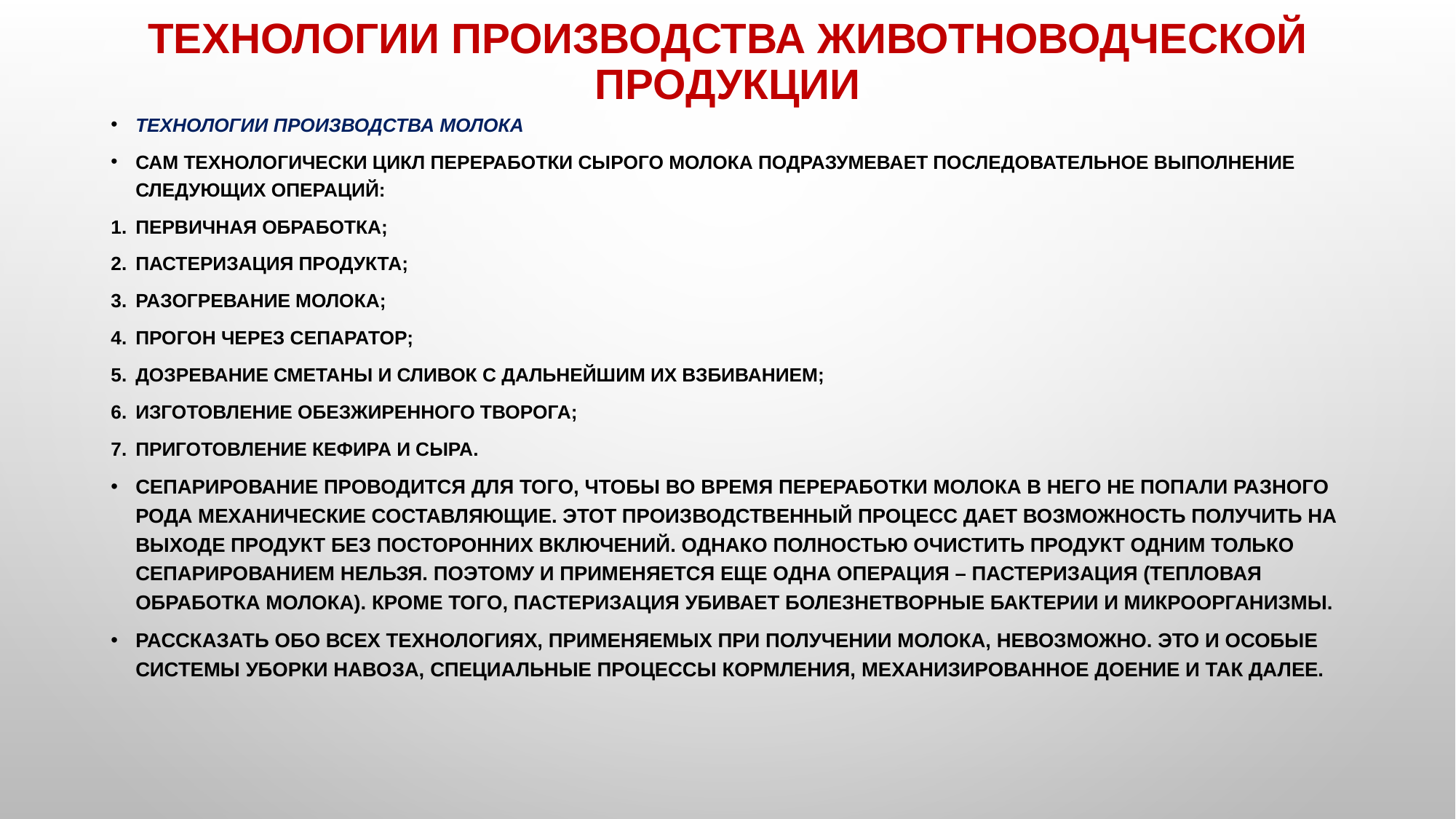

# Технологии производства животноводческой продукции
Технологии производства молока
Сам технологически цикл переработки сырого молока подразумевает последовательное выполнение следующих операций:
первичная обработка;
пастеризация продукта;
разогревание молока;
прогон через сепаратор;
дозревание сметаны и сливок с дальнейшим их взбиванием;
изготовление обезжиренного творога;
приготовление кефира и сыра.
Сепарирование проводится для того, чтобы во время переработки молока в него не попали разного рода механические составляющие. Этот производственный процесс дает возможность получить на выходе продукт без посторонних включений. Однако полностью очистить продукт одним только сепарированием нельзя. Поэтому и применяется еще одна операция – пастеризация (тепловая обработка молока). Кроме того, пастеризация убивает болезнетворные бактерии и микроорганизмы.
Рассказать обо всех технологиях, применяемых при получении молока, невозможно. Это и особые системы уборки навоза, специальные процессы кормления, механизированное доение и так далее.